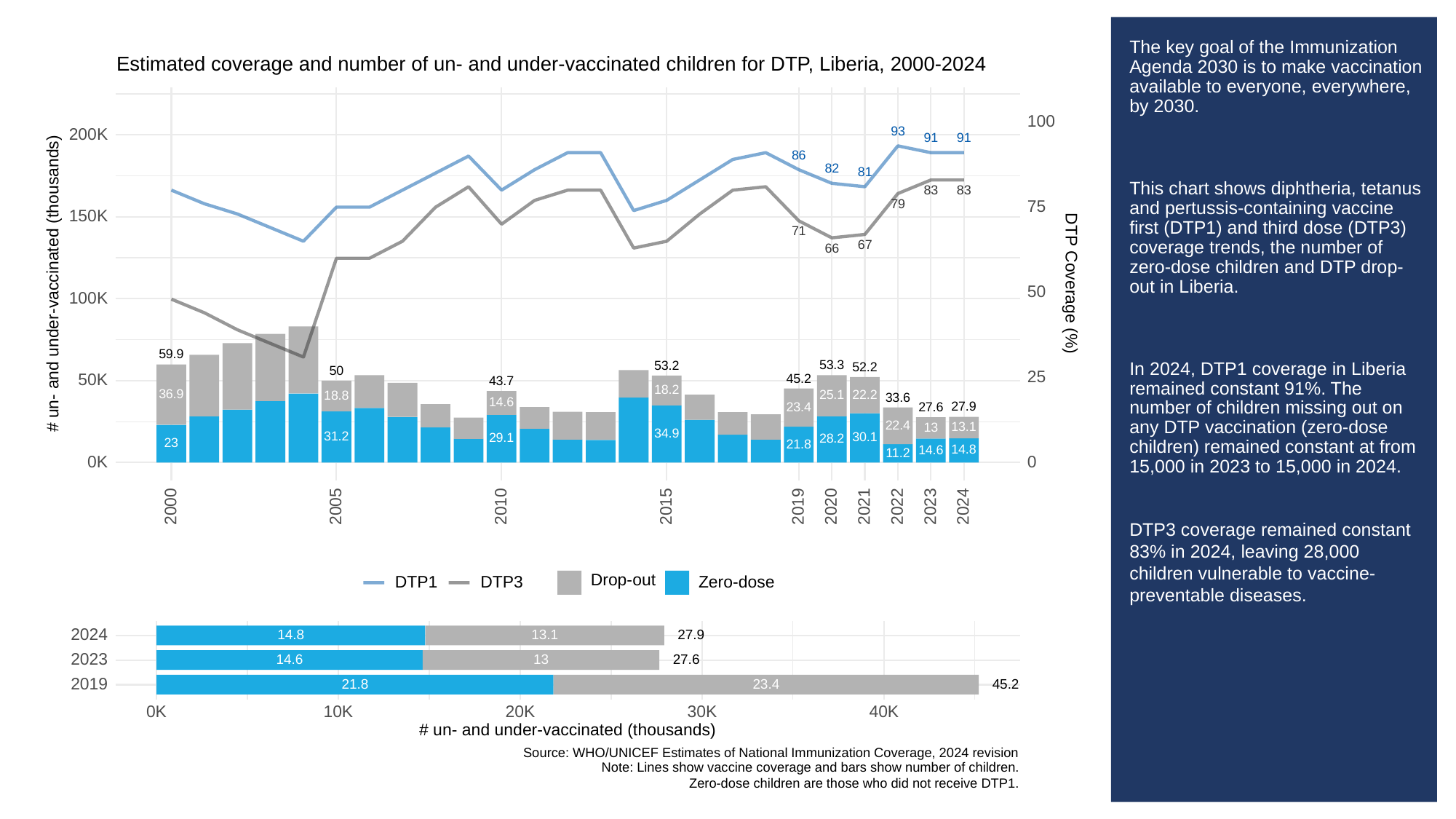

# The key goal of the Immunization Agenda 2030 is to make vaccination available to everyone, everywhere, by 2030.

This chart shows diphtheria, tetanus and pertussis-containing vaccine first (DTP1) and third dose (DTP3) coverage trends, the number of zero-dose children and DTP drop-out in Liberia.

In 2024, DTP1 coverage in Liberia remained constant 91%. The number of children missing out on any DTP vaccination (zero-dose children) remained constant at from 15,000 in 2023 to 15,000 in 2024.

DTP3 coverage remained constant 83% in 2024, leaving 28,000 children vulnerable to vaccine-preventable diseases.

Estimated coverage and number of un- and under-vaccinated children for DTP, Liberia, 2000-2024

100
93
200K
91
91

86
82
81

83
83
79
75
150K

71
67
66

# un- and under-vaccinated (thousands)
DTP Coverage (%)
50
100K

59.9

53.3
53.2
52.2

50

25
45.2
50K

43.7

18.2

36.9
22.2
25.1

18.8
33.6

14.6

27.9
23.4
27.6

22.4

13.1
13

34.9
31.2
30.1
29.1
28.2

23

21.8

14.8
14.6
11.2
0K
0

2023
2000
2005
2010
2015
2019
2020
2021
2022
2024

Drop-out
DTP3
Zero-dose
DTP1

2024
13.1
14.8
27.9

2023
13
14.6
27.6

2019
23.4
21.8
45.2

30K
0K
10K
20K
40K
# un- and under-vaccinated (thousands)
Source: WHO/UNICEF Estimates of National Immunization Coverage, 2024 revision
Note: Lines show vaccine coverage and bars show number of children.
Zero-dose children are those who did not receive DTP1.